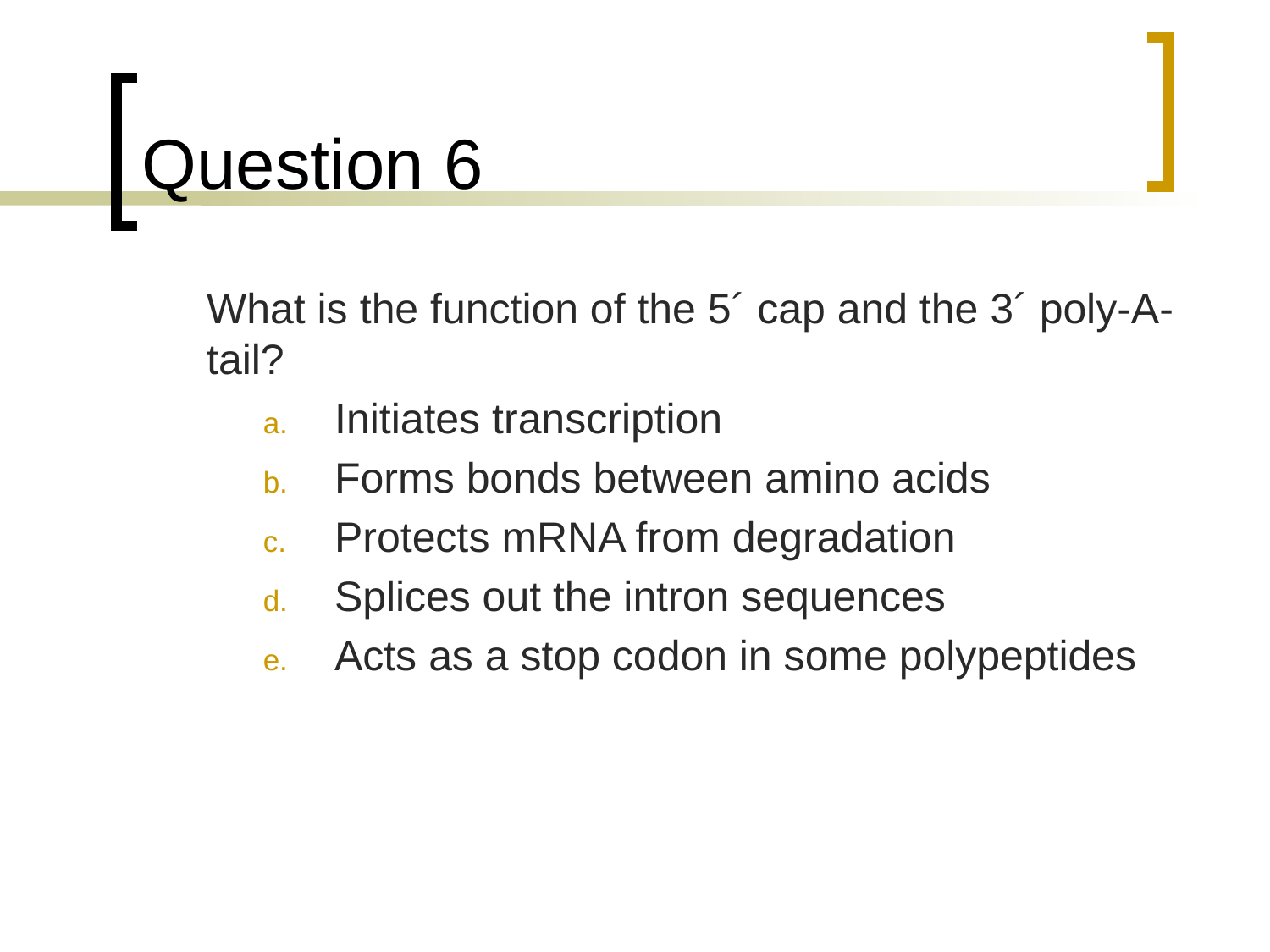

# Question 6
	What is the function of the 5´ cap and the 3´ poly-A-tail?
Initiates transcription
Forms bonds between amino acids
Protects mRNA from degradation
Splices out the intron sequences
Acts as a stop codon in some polypeptides